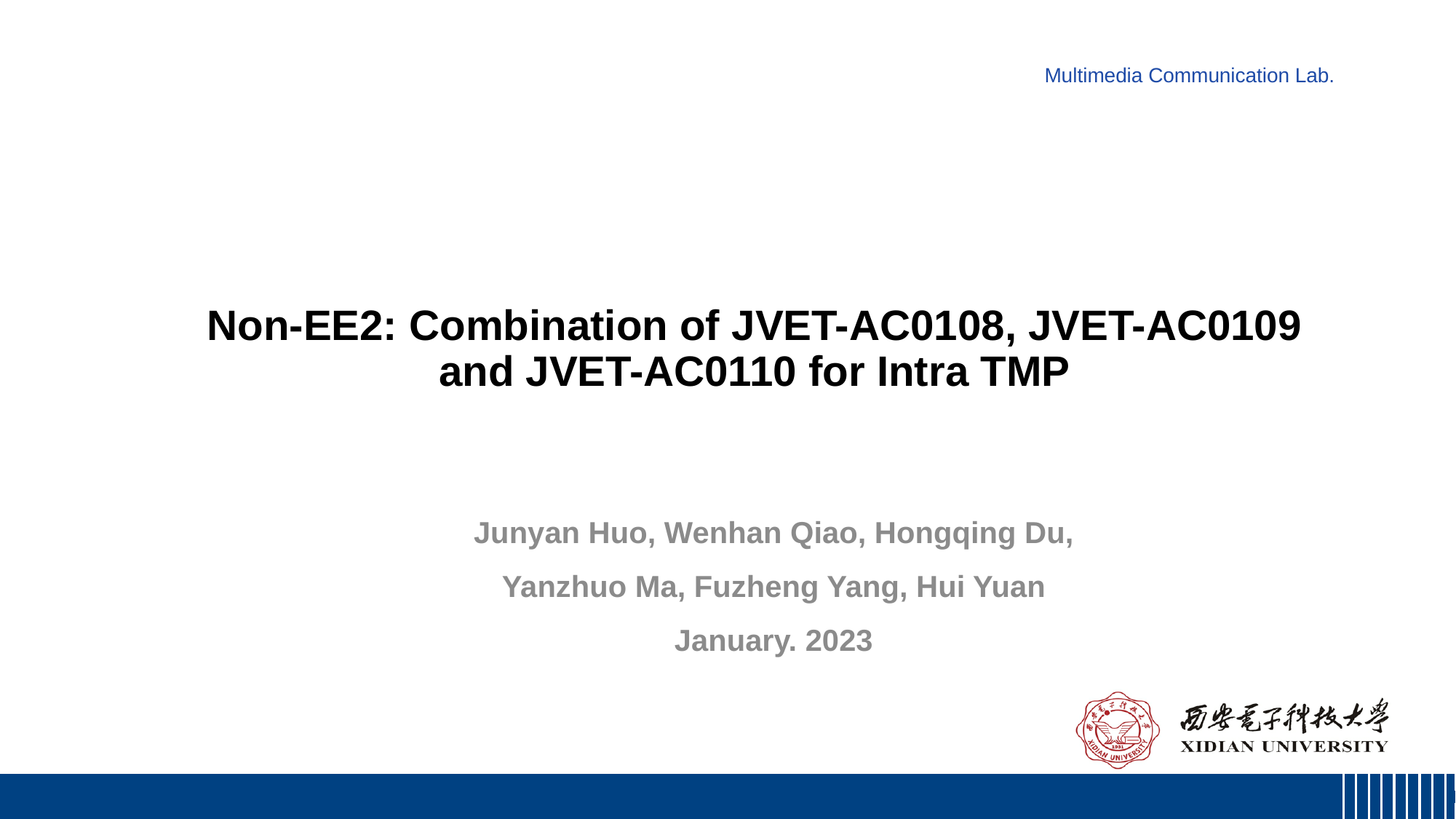

# Non-EE2: Combination of JVET-AC0108, JVET-AC0109 and JVET-AC0110 for Intra TMP
Junyan Huo, Wenhan Qiao, Hongqing Du,
Yanzhuo Ma, Fuzheng Yang, Hui Yuan
January. 2023